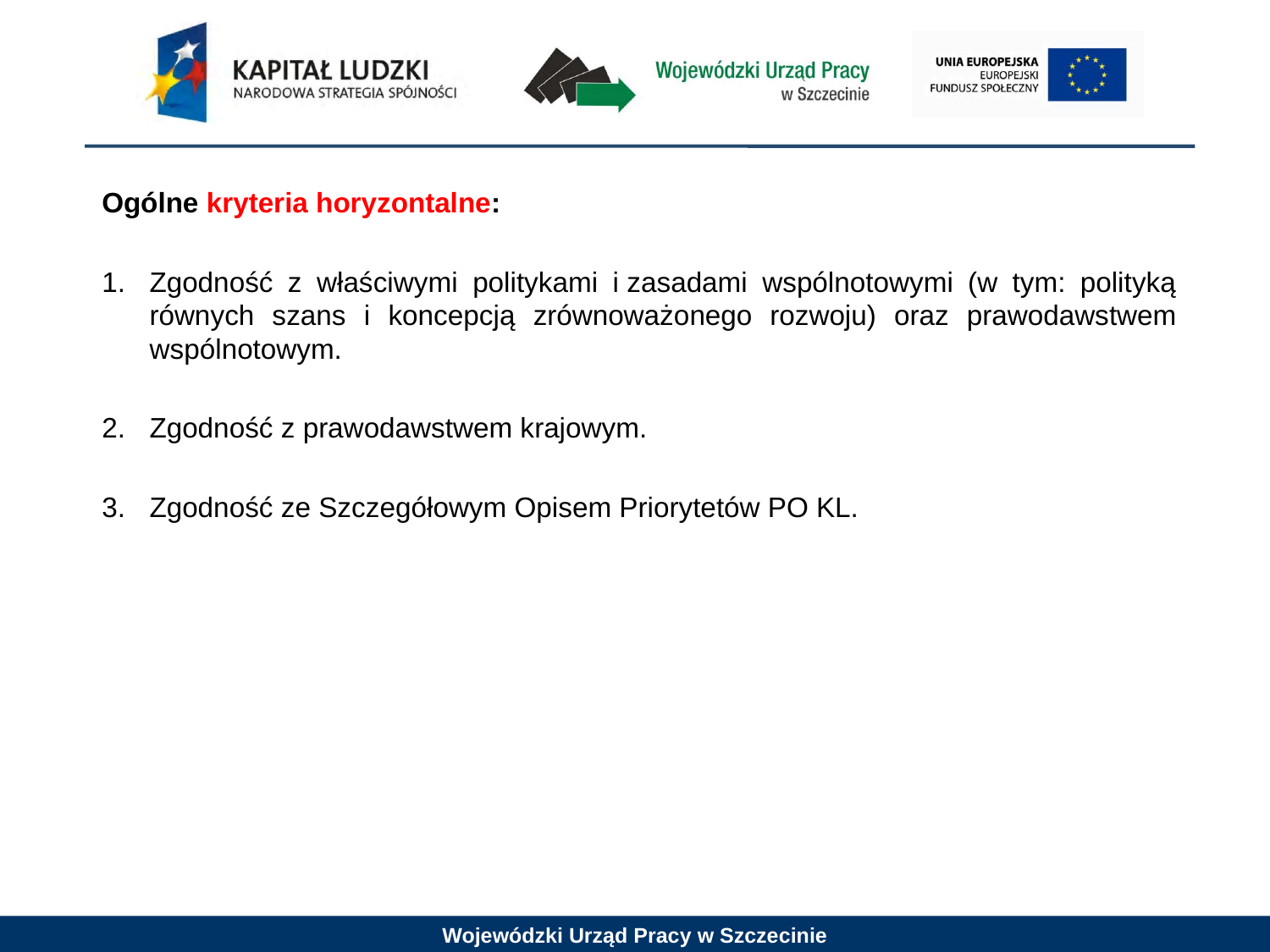

Ogólne kryteria horyzontalne:

Zgodność z właściwymi politykami i zasadami wspólnotowymi (w tym: polityką równych szans i koncepcją zrównoważonego rozwoju) oraz prawodawstwem wspólnotowym.

Zgodność z prawodawstwem krajowym.

Zgodność ze Szczegółowym Opisem Priorytetów PO KL.